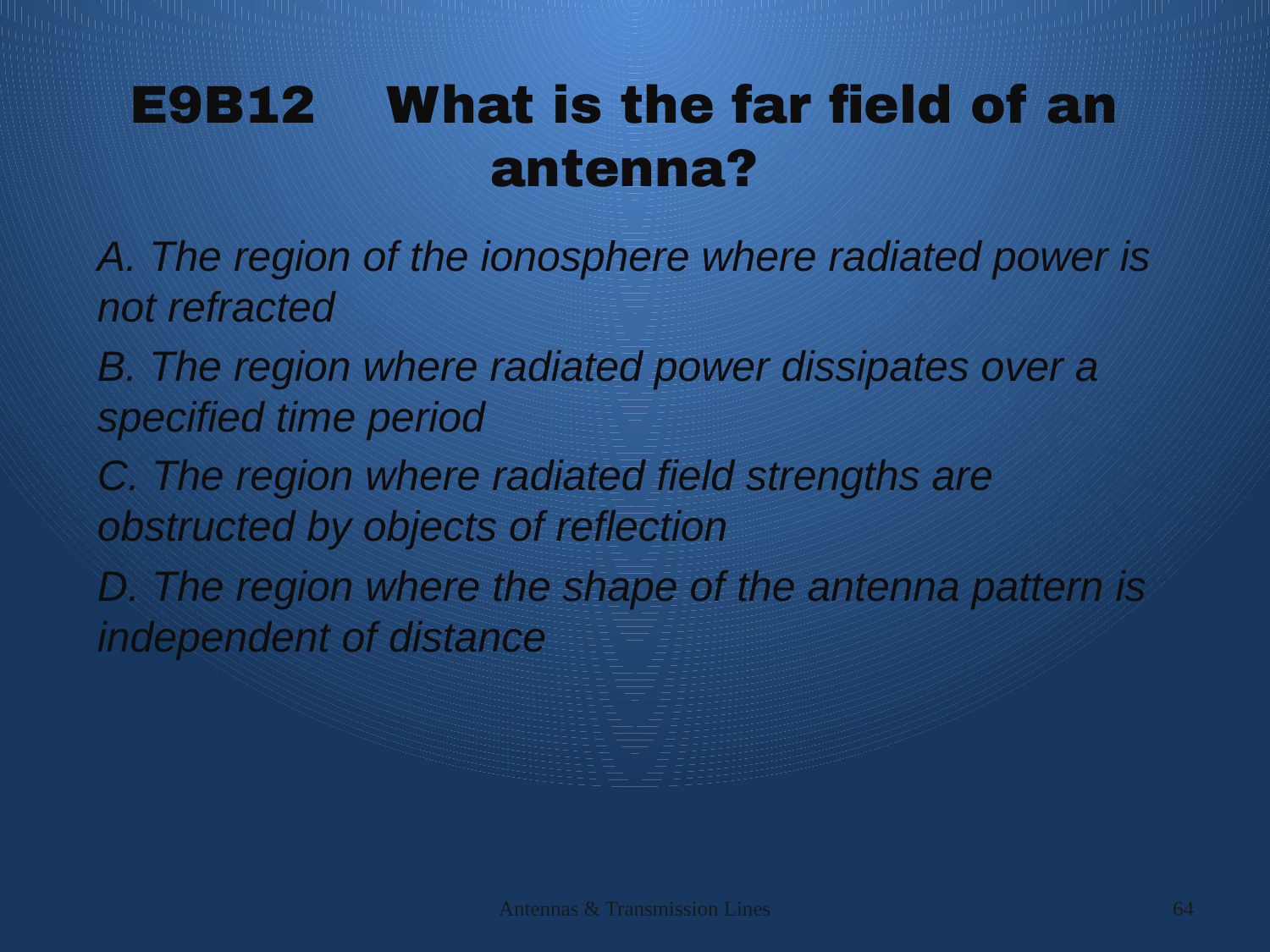

# E9B12    What is the far field of an antenna?
A. The region of the ionosphere where radiated power is not refracted
B. The region where radiated power dissipates over a specified time period
C. The region where radiated field strengths are obstructed by objects of reflection
D. The region where the shape of the antenna pattern is independent of distance
Antennas & Transmission Lines
64